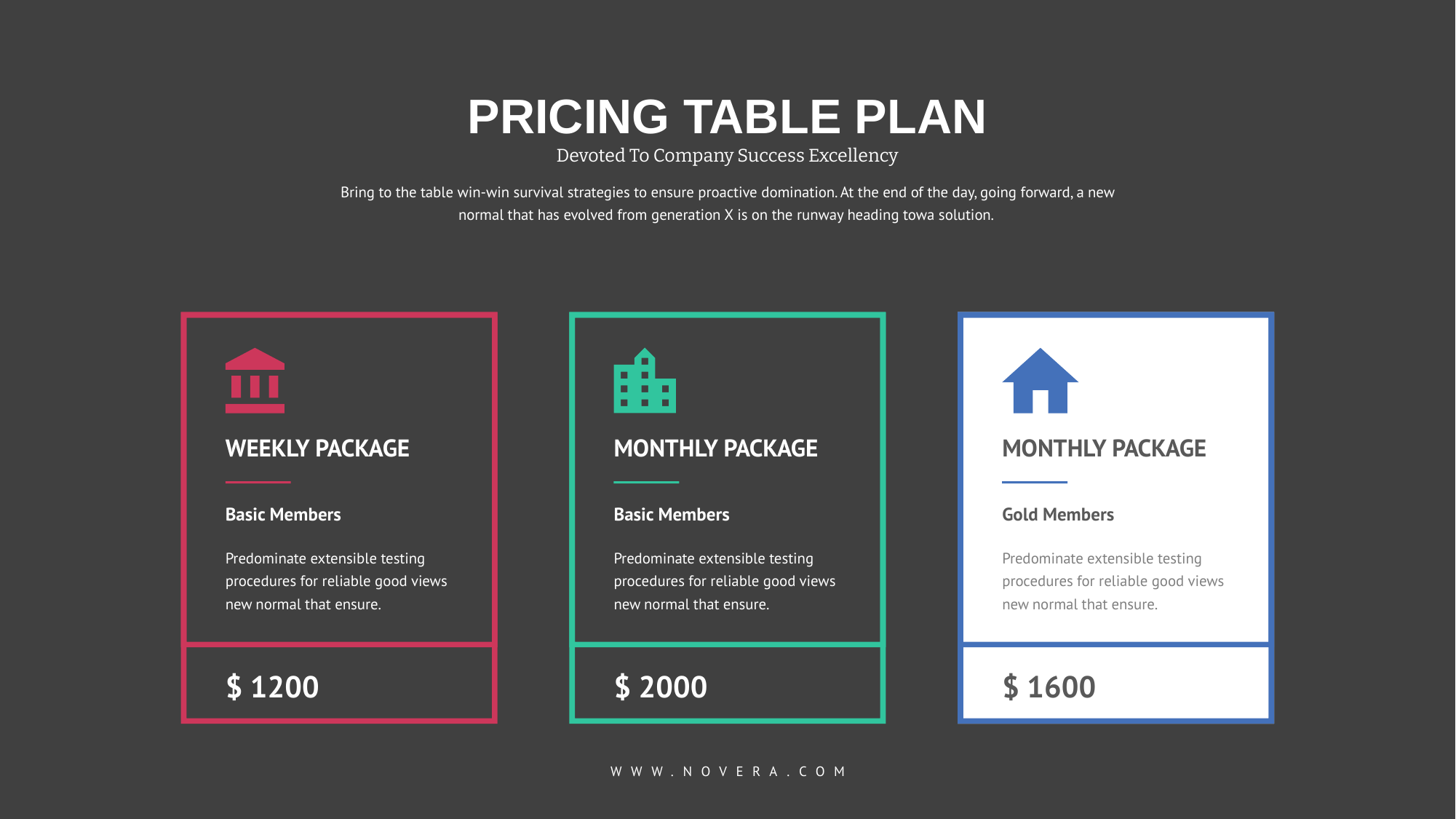

PRICING TABLE PLAN
Devoted To Company Success Excellency
Bring to the table win-win survival strategies to ensure proactive domination. At the end of the day, going forward, a new normal that has evolved from generation X is on the runway heading towa solution.

WEEKLY PACKAGE
MONTHLY PACKAGE
MONTHLY PACKAGE

Basic Members
Basic Members
Gold Members
Predominate extensible testing procedures for reliable good views new normal that ensure.
Predominate extensible testing procedures for reliable good views new normal that ensure.
Predominate extensible testing procedures for reliable good views new normal that ensure.
$ 1200
$ 2000
$ 1600
WWW.NOVERA.COM